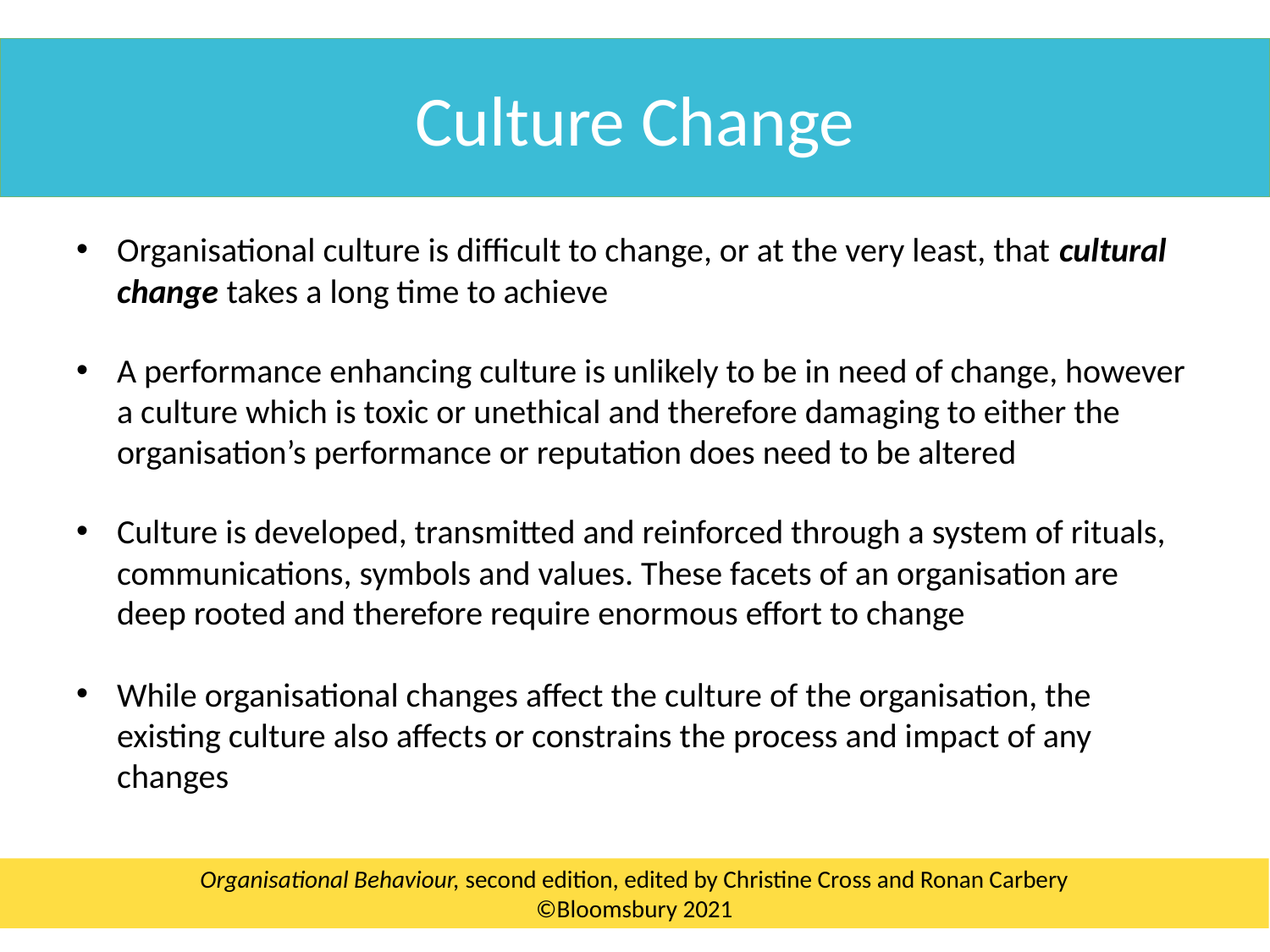

Culture Change
Organisational culture is difficult to change, or at the very least, that cultural change takes a long time to achieve

A performance enhancing culture is unlikely to be in need of change, however a culture which is toxic or unethical and therefore damaging to either the organisation’s performance or reputation does need to be altered

Culture is developed, transmitted and reinforced through a system of rituals, communications, symbols and values. These facets of an organisation are deep rooted and therefore require enormous effort to change

While organisational changes affect the culture of the organisation, the existing culture also affects or constrains the process and impact of any changes